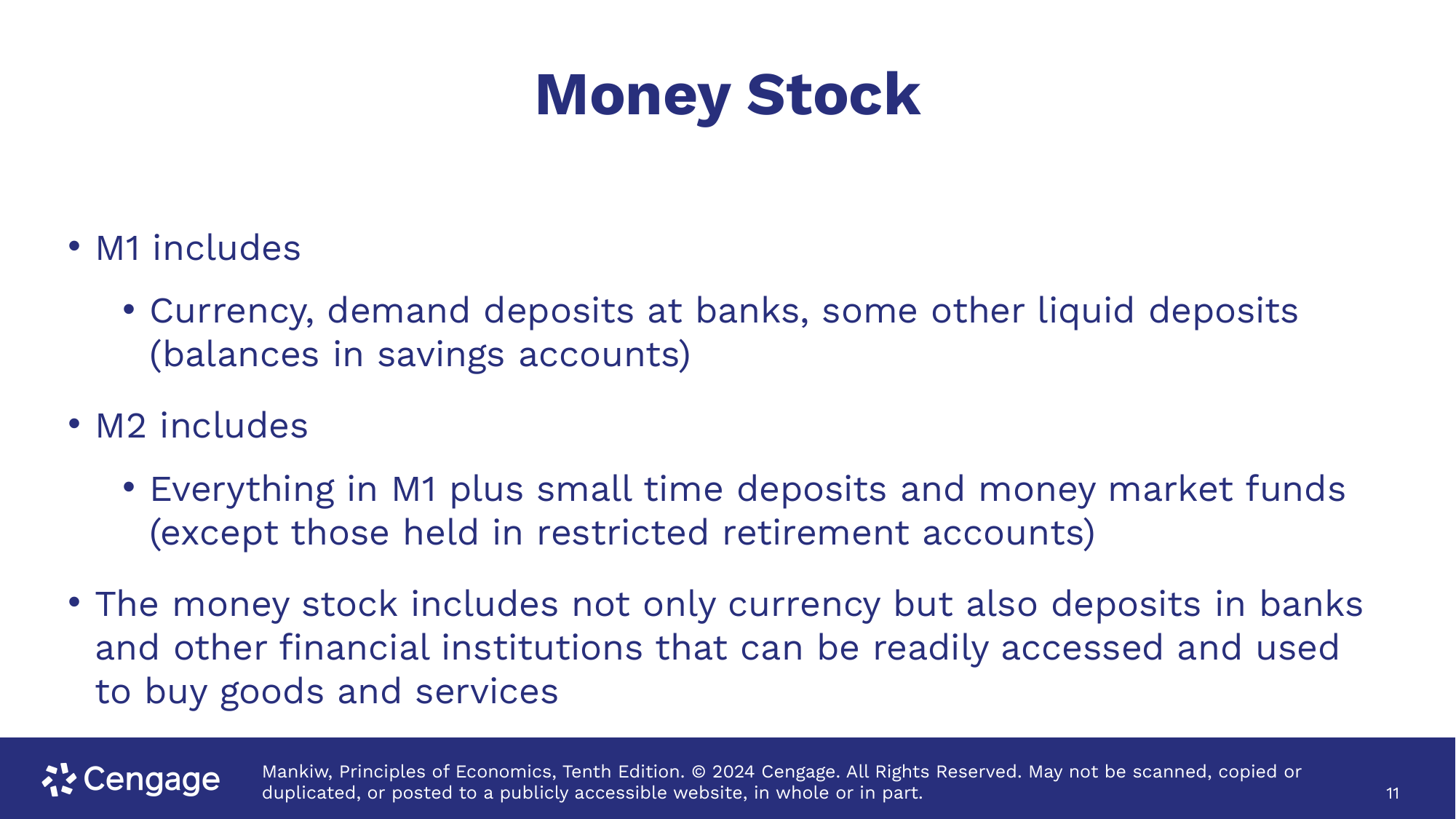

# Money Stock
M1 includes
Currency, demand deposits at banks, some other liquid deposits (balances in savings accounts)
M2 includes
Everything in M1 plus small time deposits and money market funds (except those held in restricted retirement accounts)
The money stock includes not only currency but also deposits in banks and other financial institutions that can be readily accessed and used to buy goods and services